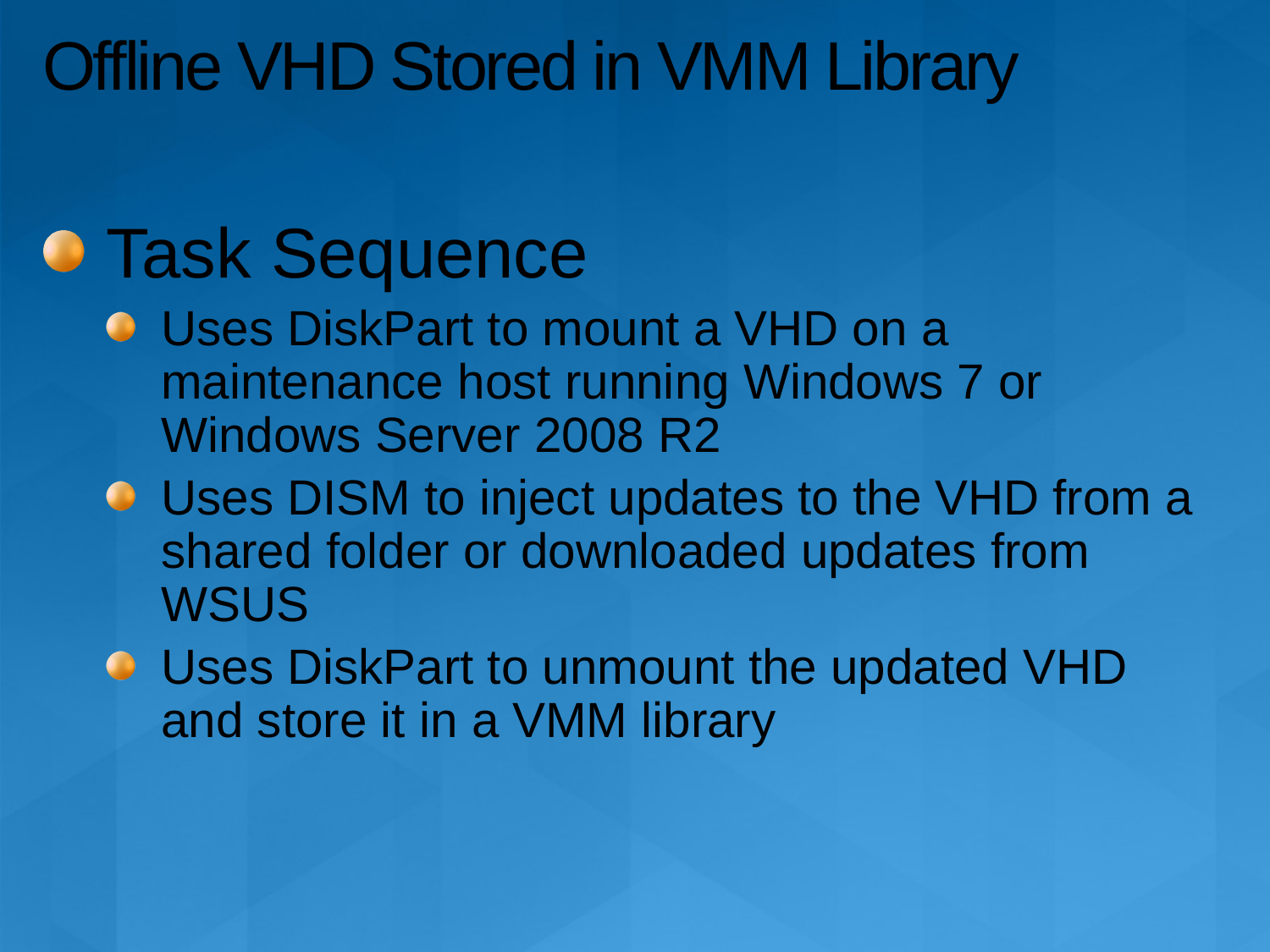

# Offline VHD Stored in VMM Library

Task Sequence
Uses DiskPart to mount a VHD on a maintenance host running Windows 7 or Windows Server 2008 R2
Uses DISM to inject updates to the VHD from a shared folder or downloaded updates from WSUS
Uses DiskPart to unmount the updated VHD and store it in a VMM library